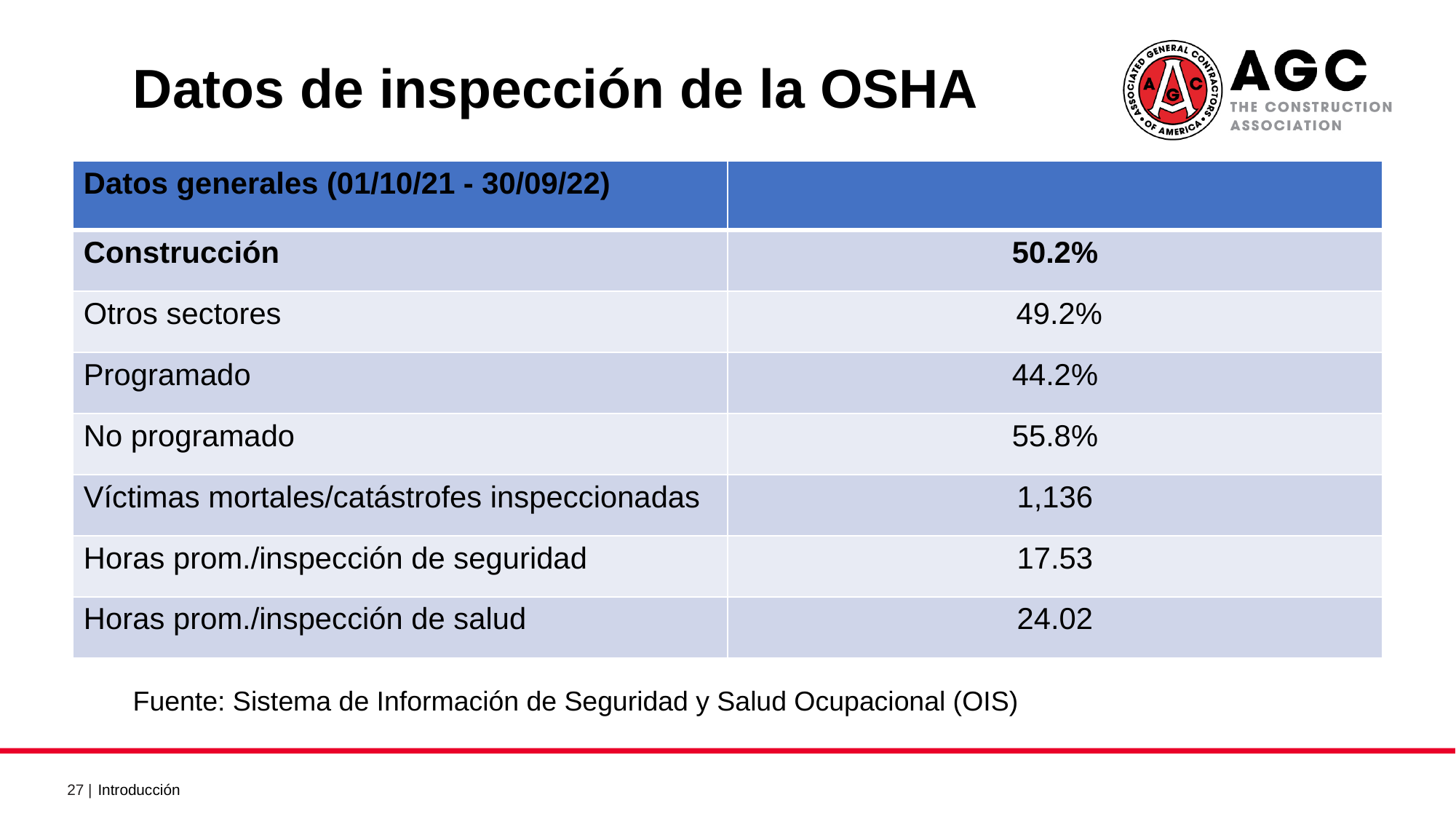

Datos de inspección de la OSHA 2
| Datos generales (01/10/21 - 30/09/22) |  |
| --- | --- |
| Construcción | 50.2% |
| Otros sectores | 49.2% |
| Programado | 44.2% |
| No programado | 55.8% |
| Víctimas mortales/catástrofes inspeccionadas | 1,136 |
| Horas prom./inspección de seguridad | 17.53 |
| Horas prom./inspección de salud | 24.02 |
Fuente: Sistema de Información de Seguridad y Salud Ocupacional (OIS)
Introducción